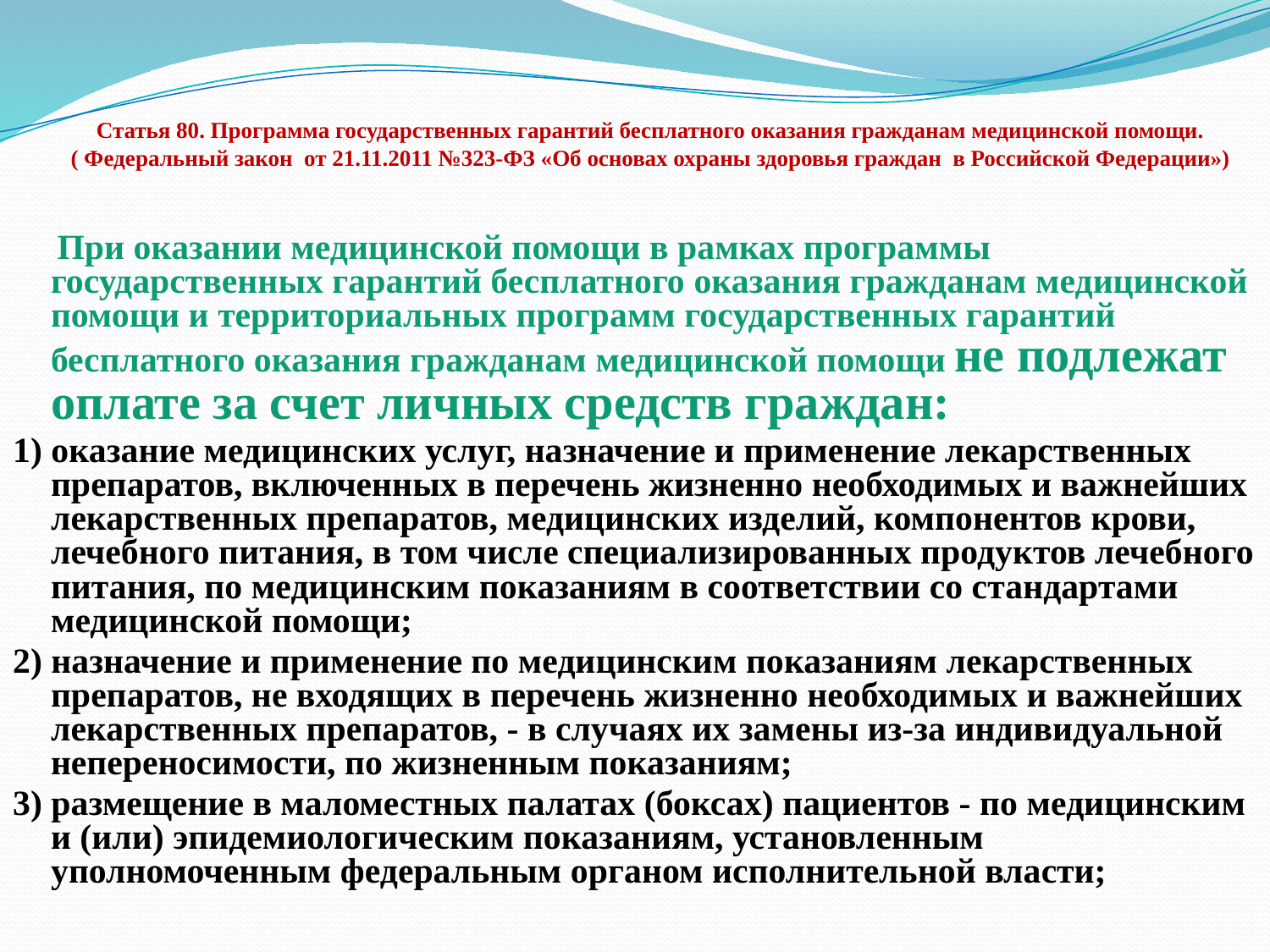

# Статья 80. Программа государственных гарантий бесплатного оказания гражданам медицинской помощи. ( Федеральный закон  от 21.11.2011 №323-ФЗ «Об основах охраны здоровья граждан  в Российской Федерации»)
     При оказании медицинской помощи в рамках программы государственных гарантий бесплатного оказания гражданам медицинской помощи и территориальных программ государственных гарантий бесплатного оказания гражданам медицинской помощи не подлежат оплате за счет личных средств граждан:
1) оказание медицинских услуг, назначение и применение лекарственных препаратов, включенных в перечень жизненно необходимых и важнейших лекарственных препаратов, медицинских изделий, компонентов крови, лечебного питания, в том числе специализированных продуктов лечебного питания, по медицинским показаниям в соответствии со стандартами медицинской помощи;
2) назначение и применение по медицинским показаниям лекарственных препаратов, не входящих в перечень жизненно необходимых и важнейших лекарственных препаратов, - в случаях их замены из-за индивидуальной непереносимости, по жизненным показаниям;
3) размещение в маломестных палатах (боксах) пациентов - по медицинским и (или) эпидемиологическим показаниям, установленным уполномоченным федеральным органом исполнительной власти;